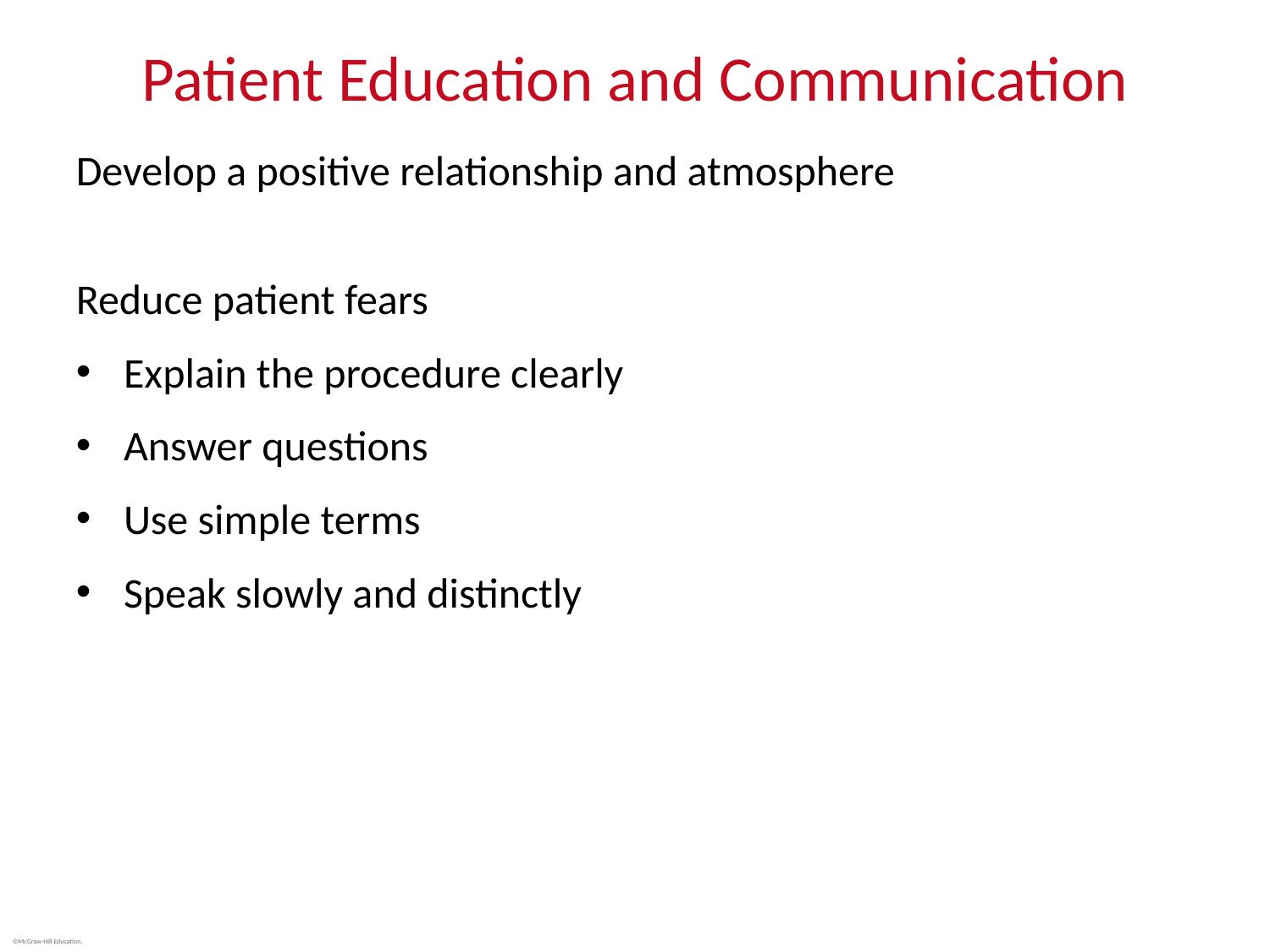

# Patient Education and Communication
Develop a positive relationship and atmosphere
Reduce patient fears
Explain the procedure clearly
Answer questions
Use simple terms
Speak slowly and distinctly